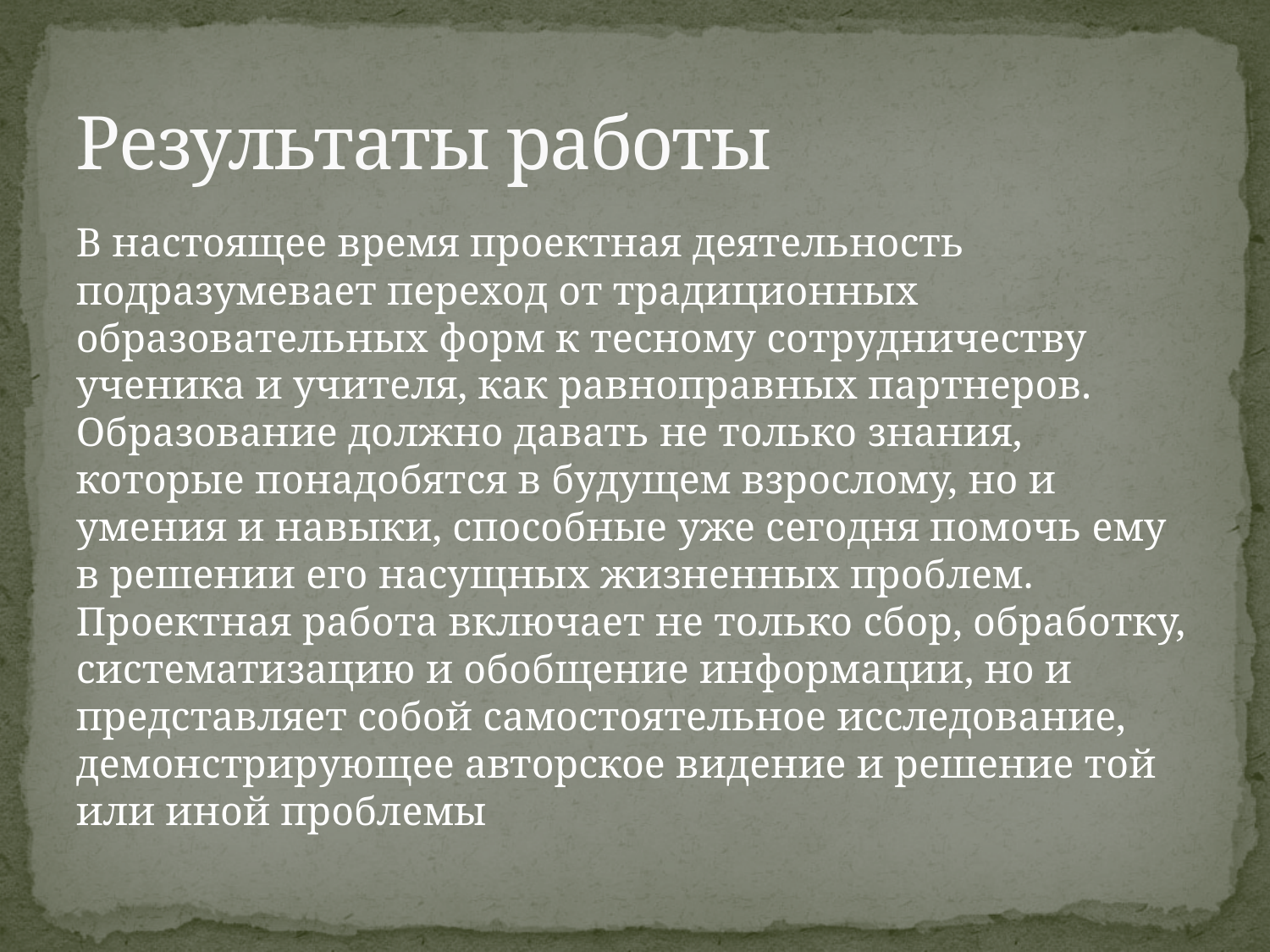

# Результаты работы
В настоящее время проектная деятельность подразумевает переход от традиционных образовательных форм к тесному сотрудничеству ученика и учителя, как равноправных партнеров. Образование должно давать не только знания, которые понадобятся в будущем взрослому, но и умения и навыки, способные уже сегодня помочь ему в решении его насущных жизненных проблем. Проектная работа включает не только сбор, обработку, систематизацию и обобщение информации, но и представляет собой самостоятельное исследование, демонстрирующее авторское видение и решение той или иной проблемы